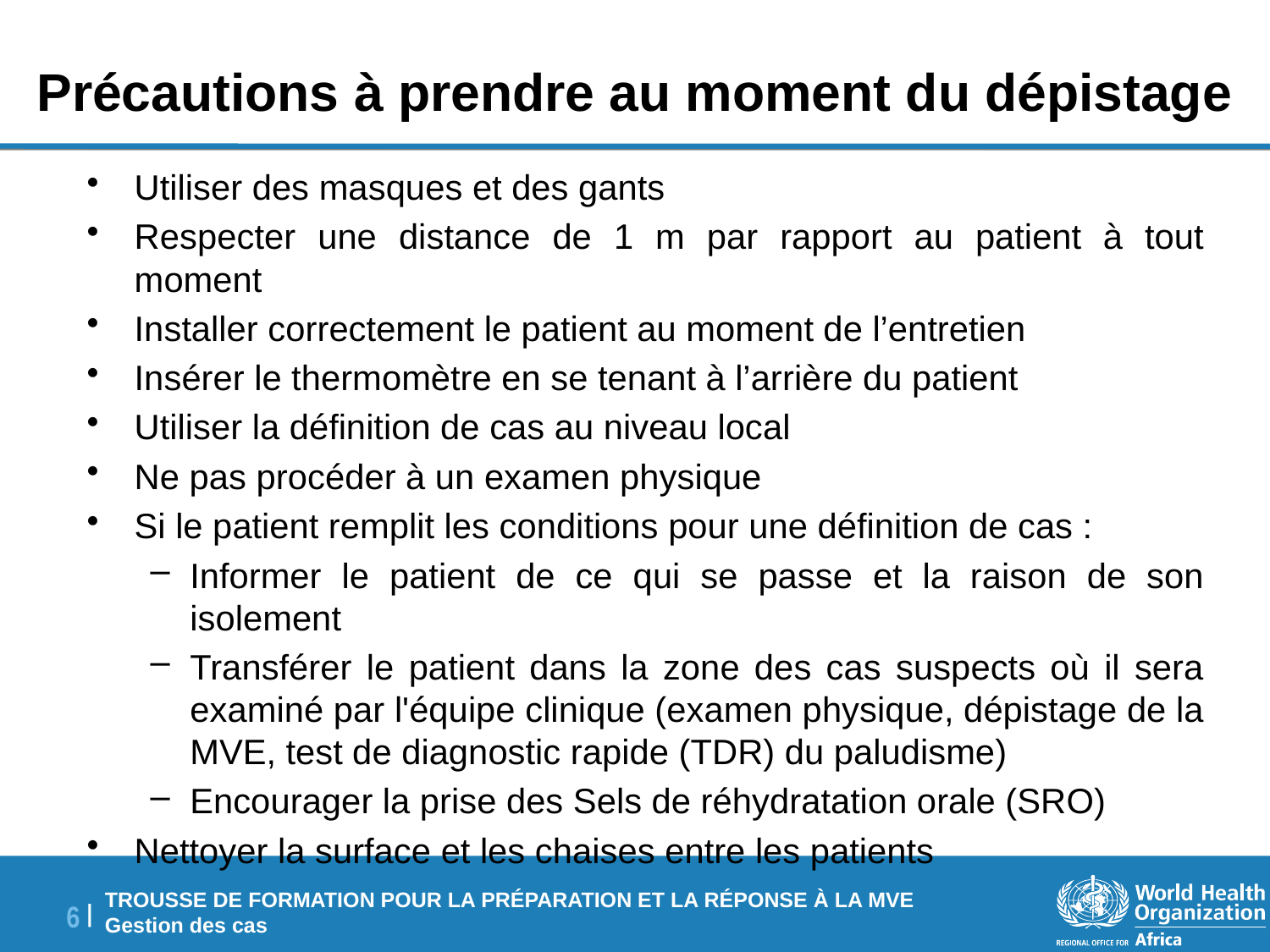

# Précautions à prendre au moment du dépistage
Utiliser des masques et des gants
Respecter une distance de 1 m par rapport au patient à tout moment
Installer correctement le patient au moment de l’entretien
Insérer le thermomètre en se tenant à l’arrière du patient
Utiliser la définition de cas au niveau local
Ne pas procéder à un examen physique
Si le patient remplit les conditions pour une définition de cas :
Informer le patient de ce qui se passe et la raison de son isolement
Transférer le patient dans la zone des cas suspects où il sera examiné par l'équipe clinique (examen physique, dépistage de la MVE, test de diagnostic rapide (TDR) du paludisme)
Encourager la prise des Sels de réhydratation orale (SRO)
Nettoyer la surface et les chaises entre les patients